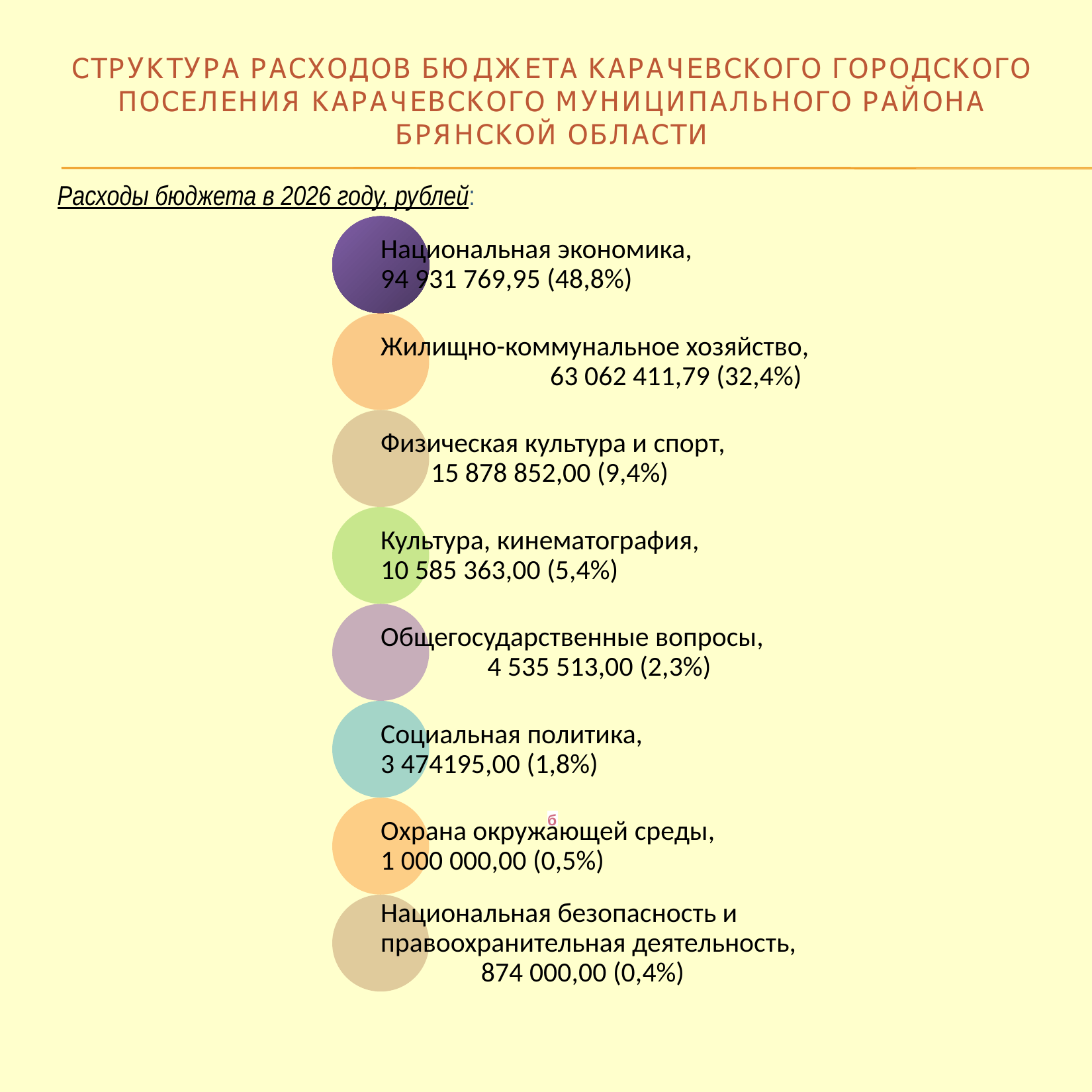

СТРУКТУРА РАСХОДОВ БЮДЖЕТА КАРАЧЕВСКОГО ГОРОДСКОГО ПОСЕЛЕНИЯ КАРАЧЕВСКОГО МУНИЦИПАЛЬНОГО РАЙОНА БРЯНСКОЙ ОБЛАСТИ
Расходы бюджета в 2026 году, рублей:
Национальная экономика,                                 94 931 769,95 (48,8%)
Жилищно-коммунальное хозяйство,                                          63 062 411,79 (32,4%)
Физическая культура и спорт,                                    15 878 852,00 (9,4%)
Культура, кинематография,                            10 585 363,00 (5,4%)
Общегосударственные вопросы,                                       4 535 513,00 (2,3%)
Социальная политика,                                       3 474195,00 (1,8%)
Охрана окружающей среды,                            1 000 000,00 (0,5%)
Национальная безопасность и правоохранительная деятельность,                                 874 000,00 (0,4%)
б